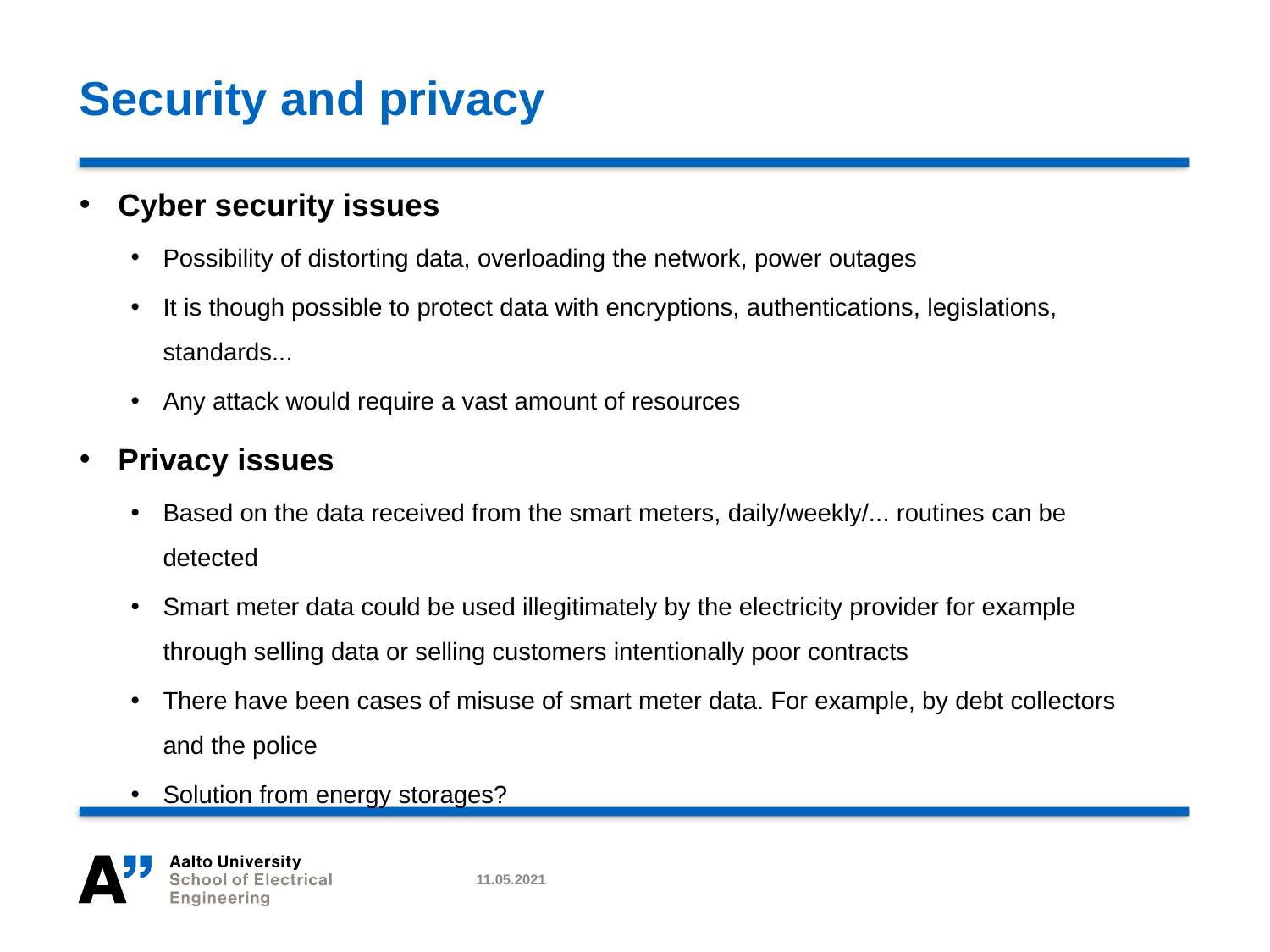

# Security and privacy
Cyber security issues
Possibility of distorting data, overloading the network, power outages
It is though possible to protect data with encryptions, authentications, legislations, standards...
Any attack would require a vast amount of resources
Privacy issues
Based on the data received from the smart meters, daily/weekly/... routines can be detected
Smart meter data could be used illegitimately by the electricity provider for example through selling data or selling customers intentionally poor contracts
There have been cases of misuse of smart meter data. For example, by debt collectors and the police
Solution from energy storages?

11.05.2021